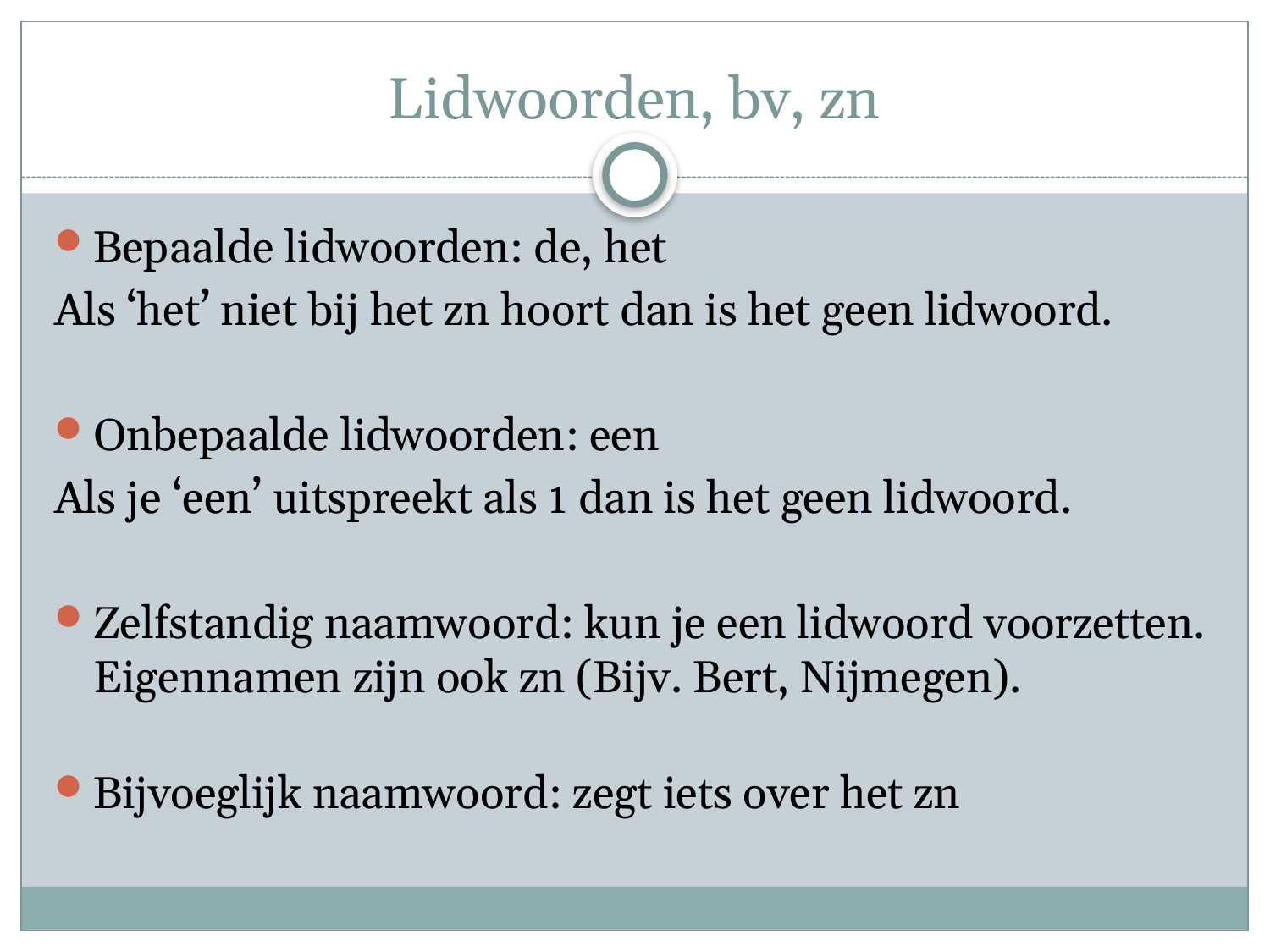

# Lidwoorden, bv, zn
Bepaalde lidwoorden: de, het
Als ‘het’ niet bij het zn hoort dan is het geen lidwoord.

Onbepaalde lidwoorden: een
Als je ‘een’ uitspreekt als 1 dan is het geen lidwoord.

Zelfstandig naamwoord: kun je een lidwoord voorzetten. Eigennamen zijn ook zn (Bijv. Bert, Nijmegen).
Bijvoeglijk naamwoord: zegt iets over het zn